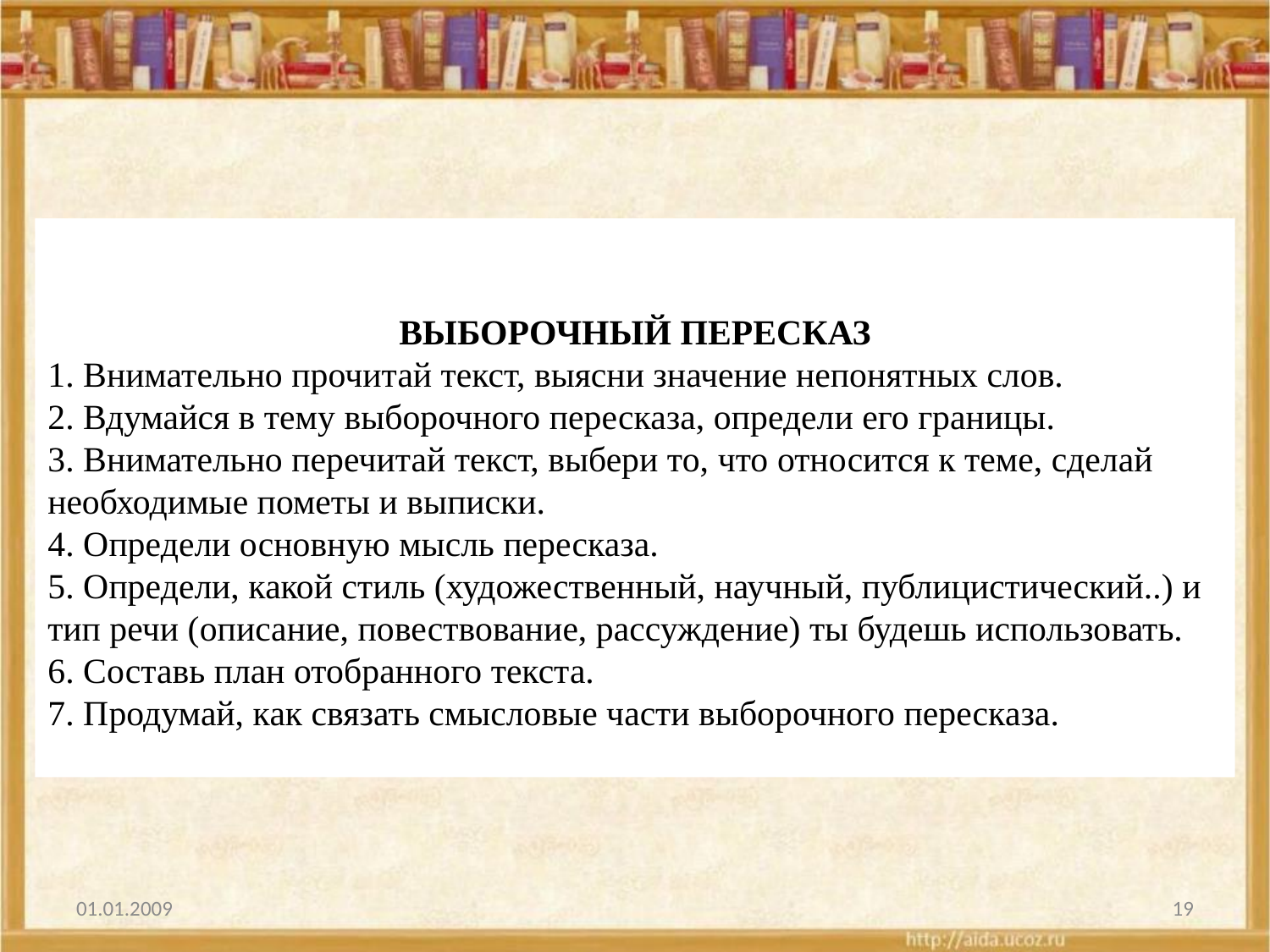

ВЫБОРОЧНЫЙ ПЕРЕСКАЗ
1. Внимательно прочитай текст, выясни значение непонятных слов.
2. Вдумайся в тему выборочного пересказа, определи его границы.
3. Внимательно перечитай текст, выбери то, что относится к теме, сделай необходимые пометы и выписки.
4. Определи основную мысль пересказа.
5. Определи, какой стиль (художественный, научный, публицистический..) и тип речи (описание, повествование, рассуждение) ты будешь использовать.
6. Составь план отобранного текста.
7. Продумай, как связать смысловые части выборочного пересказа.

01.01.2009
19